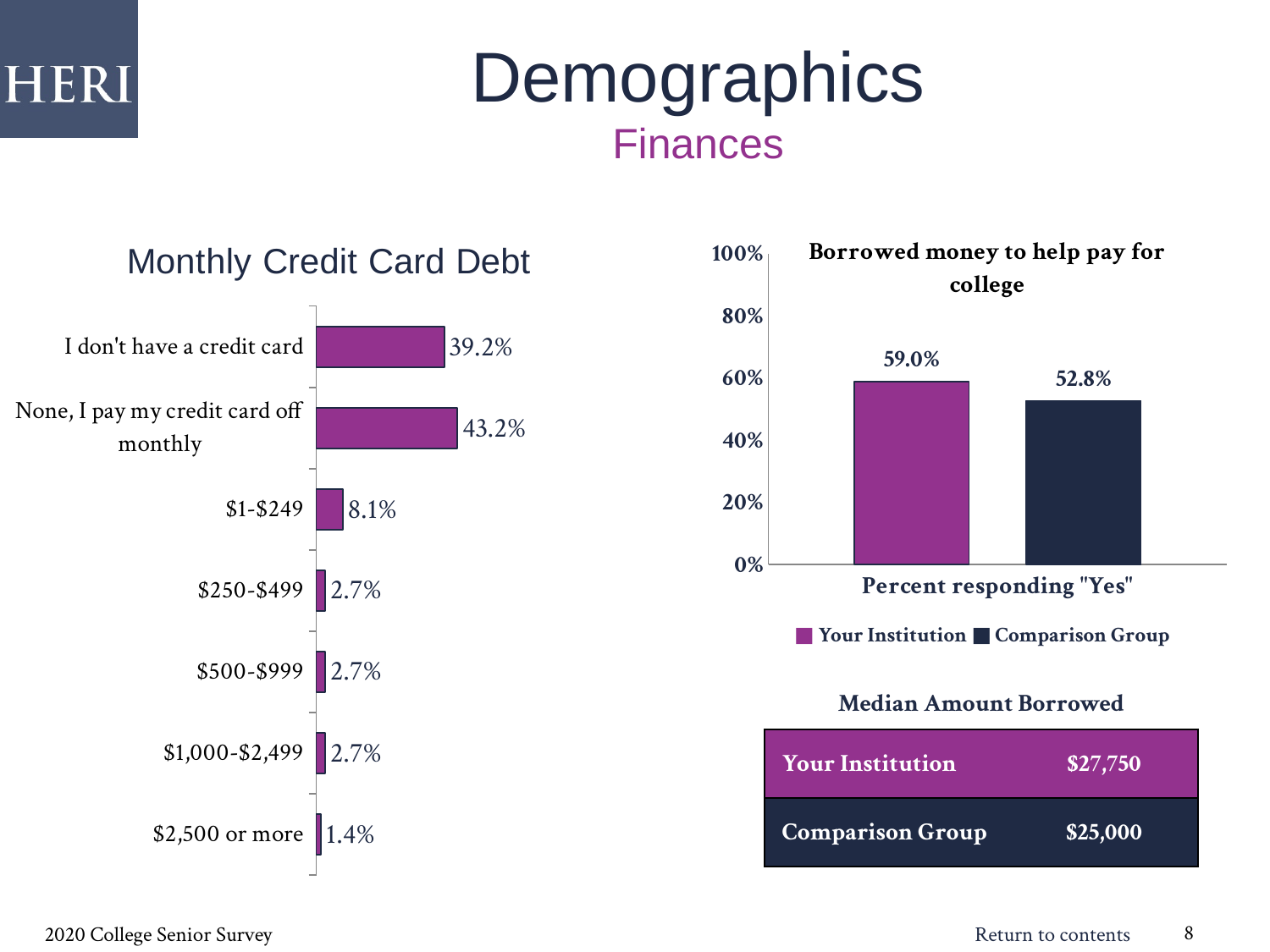

# Demographics Finances

### Chart: Monthly Credit Card Debt

| Category | Your institution |
|---|---|
| I don't have a credit card | 0.392 |
| None, I pay my credit card off monthly | 0.432 |
| $1-$249 | 0.081 |
| $250-$499 | 0.027 |
| $500-$999 | 0.027 |
| $1,000-$2,499 | 0.027 |
| $2,500 or more | 0.014 |

### Chart: Borrowed money to help pay for college

| Category | Institution | Comparison |
|---|---|---|
| Percent responding "Yes" | 0.59 | 0.528 |
■ Your Institution ■ Comparison Group
| Median Amount Borrowed |  |
| --- | --- |
| Your Institution | $27,750 |
| Comparison Group | $25,000 |
2020 College Senior Survey
8